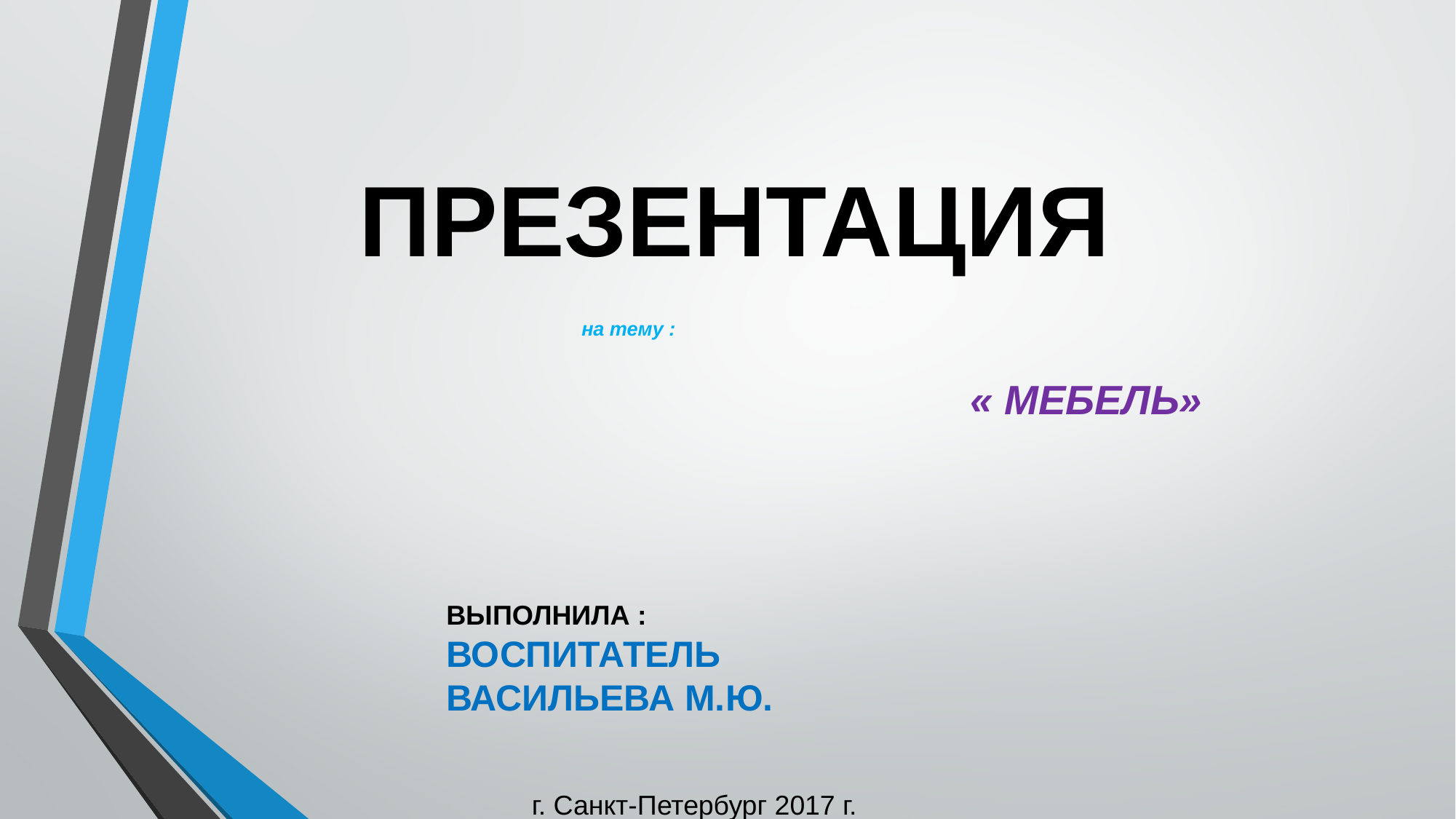

ПРЕЗЕНТАЦИЯ
              на тему :
                                                                                                                                                                                                       « МЕБЕЛЬ»
ВЫПОЛНИЛА :
ВОСПИТАТЕЛЬ
ВАСИЛЬЕВА М.Ю.
г. Санкт-Петербург 2017 г.